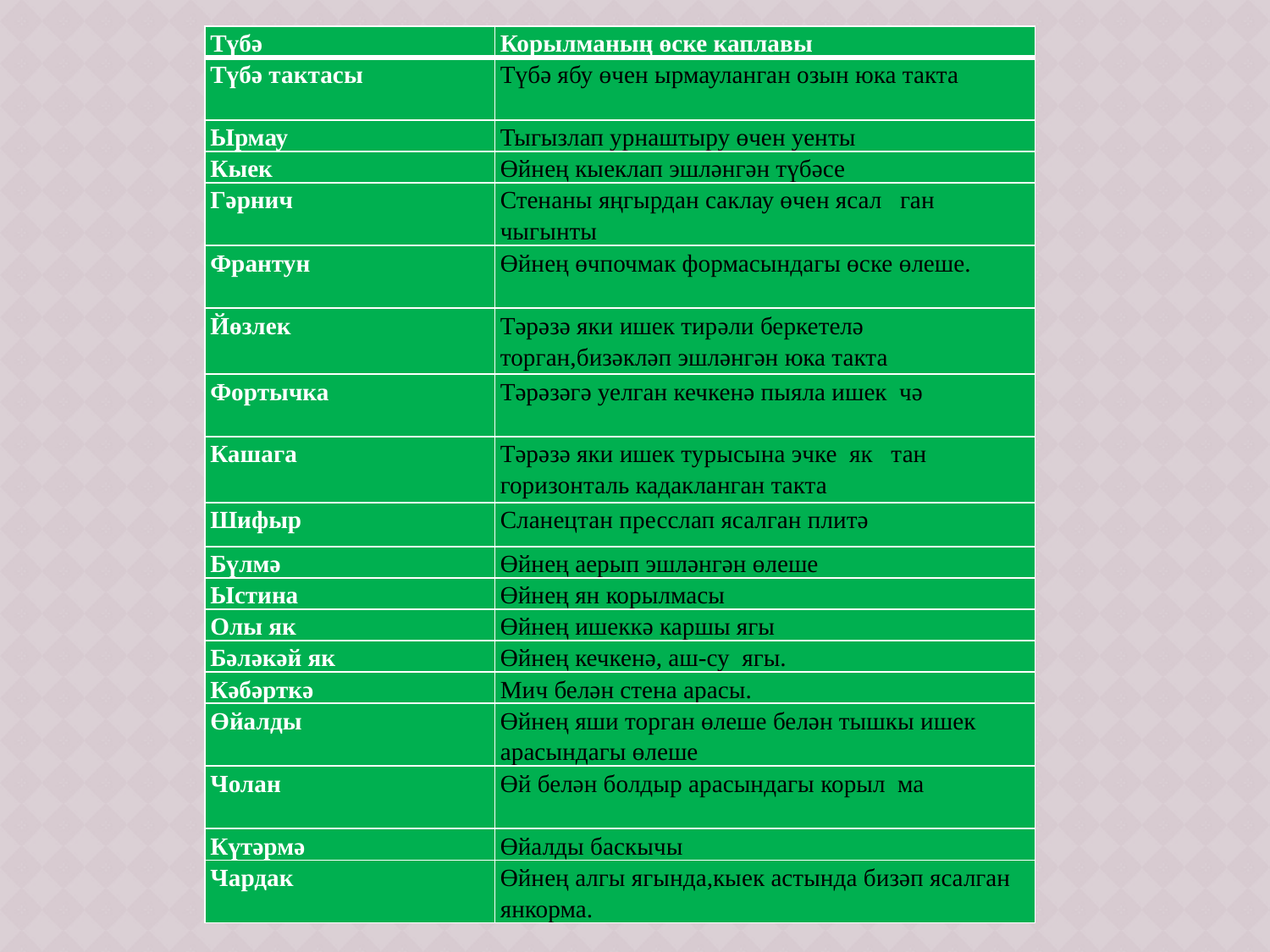

| Түбә | Корылманың өске каплавы |
| --- | --- |
| Түбә тактасы | Түбә ябу өчен ырмауланган озын юка такта |
| Ырмау | Тыгызлап урнаштыру өчен уенты |
| Кыек | Өйнең кыеклап эшләнгән түбәсе |
| Гәрнич | Стенаны яңгырдан саклау өчен ясал ган чыгынты |
| Франтун | Өйнең өчпочмак формасындагы өске өлеше. |
| Йөзлек | Тәрәзә яки ишек тирәли беркетелә торган,бизәкләп эшләнгән юка такта |
| Фортычка | Тәрәзәгә уелган кечкенә пыяла ишек чә |
| Кашага | Тәрәзә яки ишек турысына эчке як тан горизонталь кадакланган такта |
| Шифыр | Сланецтан пресслап ясалган плитә |
| Бүлмә | Өйнең аерып эшләнгән өлеше |
| Ыстина | Өйнең ян корылмасы |
| Олы як | Өйнең ишеккә каршы ягы |
| Бәләкәй як | Өйнең кечкенә, аш-су ягы. |
| Кәбәрткә | Мич белән стена арасы. |
| Өйалды | Өйнең яши торган өлеше белән тышкы ишек арасындагы өлеше |
| Чолан | Өй белән болдыр арасындагы корыл ма |
| Күтәрмә | Өйалды баскычы |
| Чардак | Өйнең алгы ягында,кыек астында бизәп ясалган янкорма. |